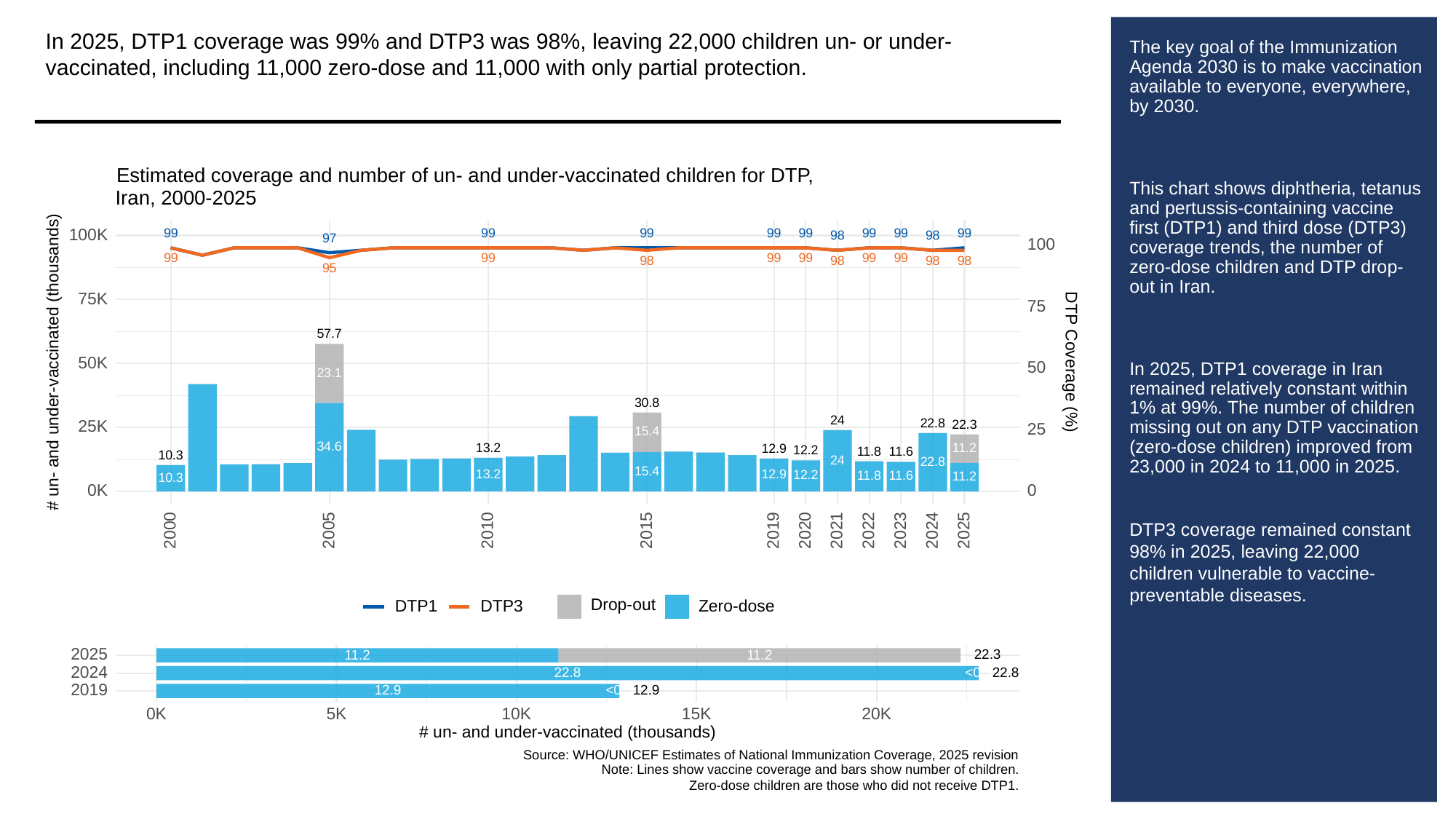

In 2025, DTP1 coverage was 99% and DTP3 was 98%, leaving 22,000 children un- or under-vaccinated, including 11,000 zero-dose and 11,000 with only partial protection.
# The key goal of the Immunization Agenda 2030 is to make vaccination available to everyone, everywhere, by 2030.

This chart shows diphtheria, tetanus and pertussis-containing vaccine first (DTP1) and third dose (DTP3) coverage trends, the number of zero-dose children and DTP drop-out in Iran.

In 2025, DTP1 coverage in Iran remained relatively constant within 1% at 99%. The number of children missing out on any DTP vaccination (zero-dose children) improved from 23,000 in 2024 to 11,000 in 2025.

DTP3 coverage remained constant 98% in 2025, leaving 22,000 children vulnerable to vaccine-preventable diseases.

Estimated coverage and number of un- and under-vaccinated children for DTP,
Iran, 2000-2025

99
99
99
99
99
99
99
99
100K
98
98
97

100

99
99
99
99
99
99
98
98
98
98
95

75K

75
57.7

# un- and under-vaccinated (thousands)
DTP Coverage (%)
50K
50

23.1

30.8

24

22.8
22.3
25K
25
15.4

34.6
13.2
11.2
12.9
12.2
11.8
11.6
10.3

24

22.8

15.4
13.2
12.9
12.2
11.8
11.6
11.2
10.3
0K
0

2023
2000
2005
2010
2015
2019
2020
2021
2022
2024
2025

Drop-out
DTP3
Zero-dose
DTP1

2025
22.3
11.2
11.2

2024
22.8
<0.5
22.8

2019
12.9
<0.5
12.9

0K
10K
15K
20K
5K
# un- and under-vaccinated (thousands)
Source: WHO/UNICEF Estimates of National Immunization Coverage, 2025 revision
Note: Lines show vaccine coverage and bars show number of children.
Zero-dose children are those who did not receive DTP1.